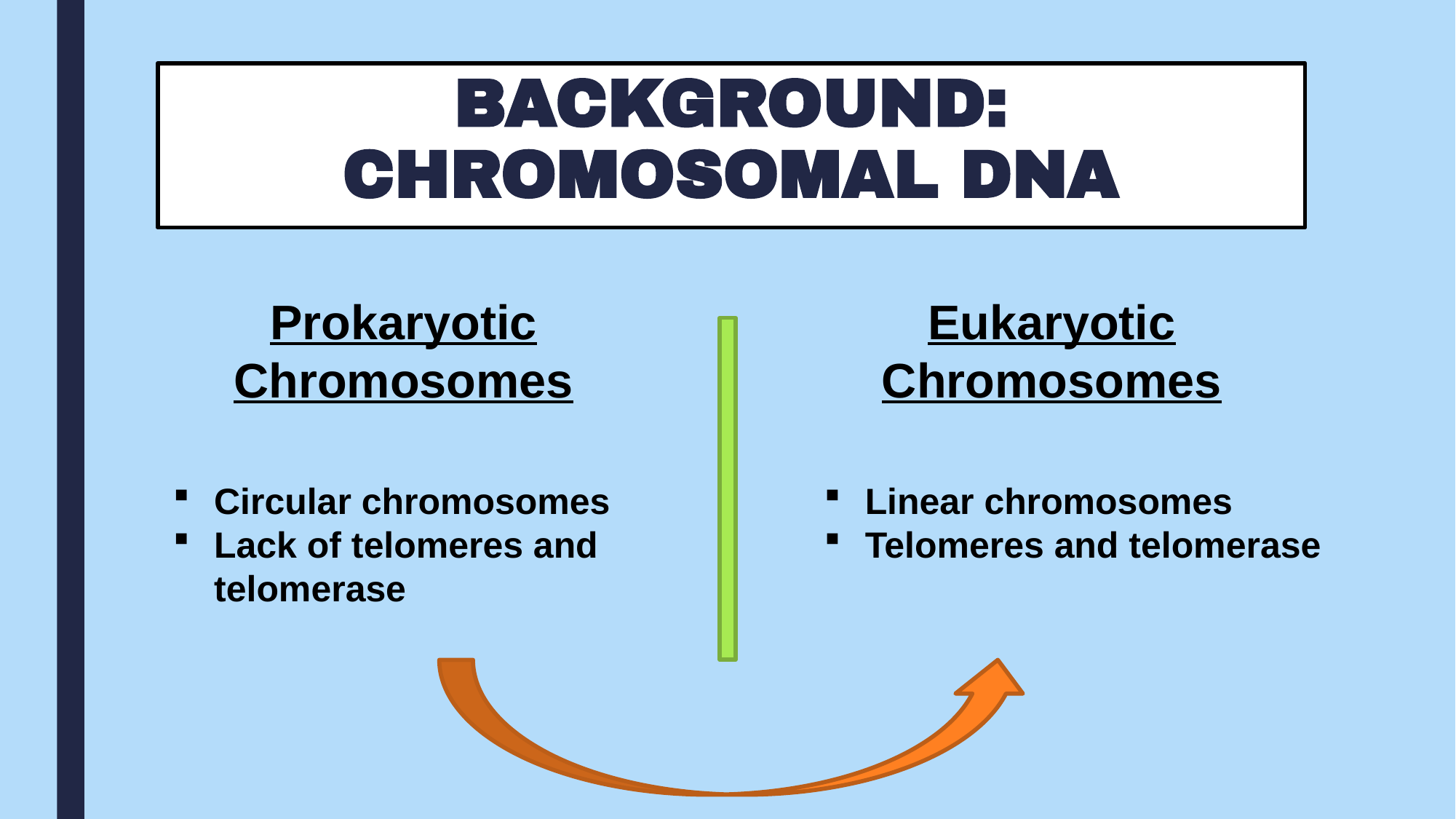

# BACKGROUND: CHROMOSOMAL DNA
Prokaryotic Chromosomes
Eukaryotic Chromosomes

Circular chromosomes
Lack of telomeres and telomerase

Linear chromosomes
Telomeres and telomerase